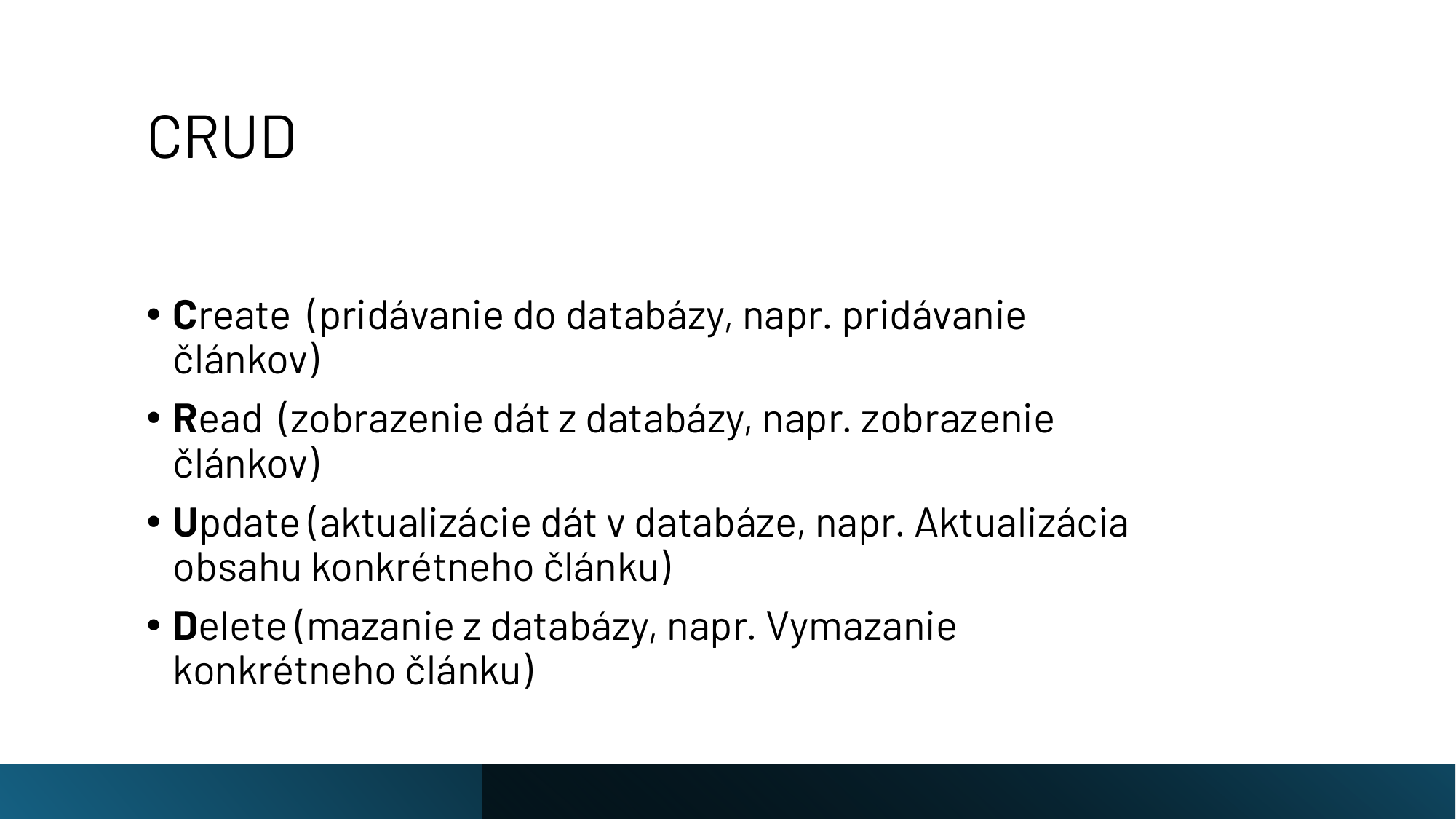

# CRUD
Create  (pridávanie do databázy, napr. pridávanie článkov)
Read  (zobrazenie dát z databázy, napr. zobrazenie článkov)
Update (aktualizácie dát v databáze, napr. Aktualizácia obsahu konkrétneho článku)
Delete (mazanie z databázy, napr. Vymazanie konkrétneho článku)